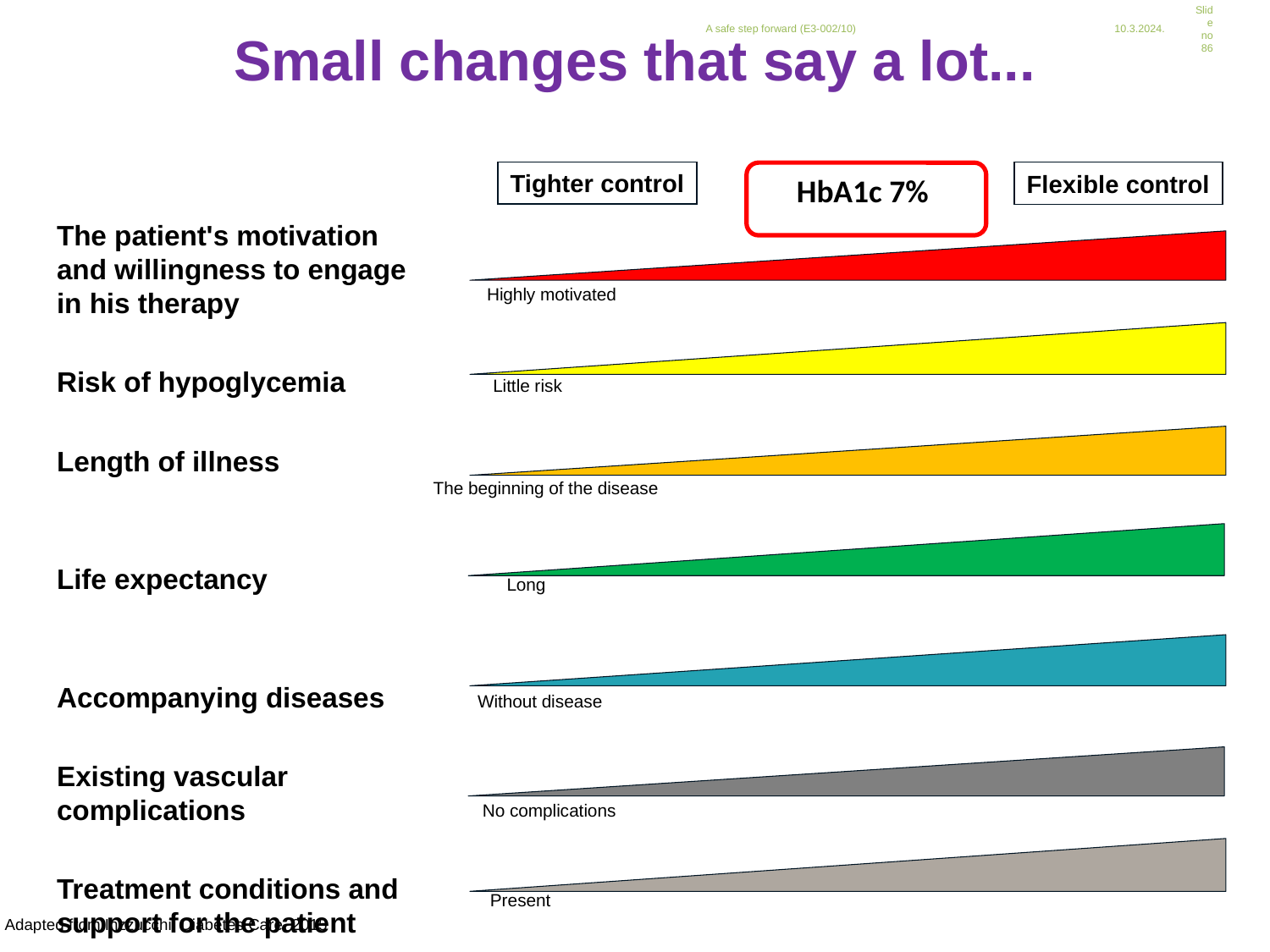

# Small changes that say a lot...
A safe step forward (E3-002/10)
10.3.2024.
Slide no86
Tighter control
Flexible control

HbA1c 7%
The patient's motivation and willingness to engage in his therapy

Risk of hypoglycemia

Length of illness

Life expectancy

Accompanying diseases

Existing vascular complications

Treatment conditions and support for the patient

Highly motivated

Little risk

The beginning of the disease

Long

Without disease

No complications

Present
Adapted from Inzzucchi, Diabetes Care, 2015